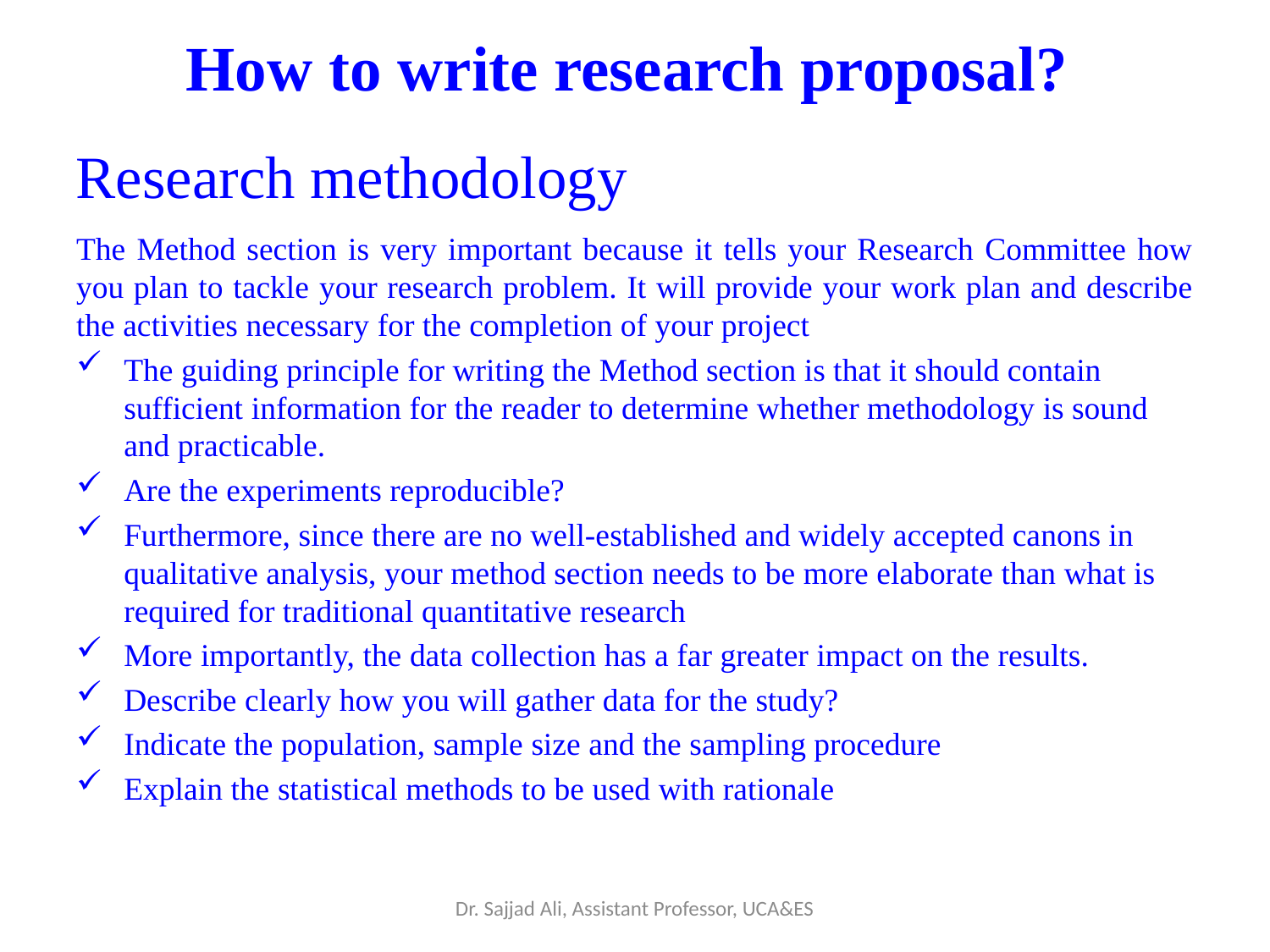

# How to write research proposal?
Research methodology
The Method section is very important because it tells your Research Committee how you plan to tackle your research problem. It will provide your work plan and describe the activities necessary for the completion of your project
The guiding principle for writing the Method section is that it should contain sufficient information for the reader to determine whether methodology is sound and practicable.
Are the experiments reproducible?
Furthermore, since there are no well-established and widely accepted canons in qualitative analysis, your method section needs to be more elaborate than what is required for traditional quantitative research
More importantly, the data collection has a far greater impact on the results.
Describe clearly how you will gather data for the study?
Indicate the population, sample size and the sampling procedure
Explain the statistical methods to be used with rationale

Dr. Sajjad Ali, Assistant Professor, UCA&ES